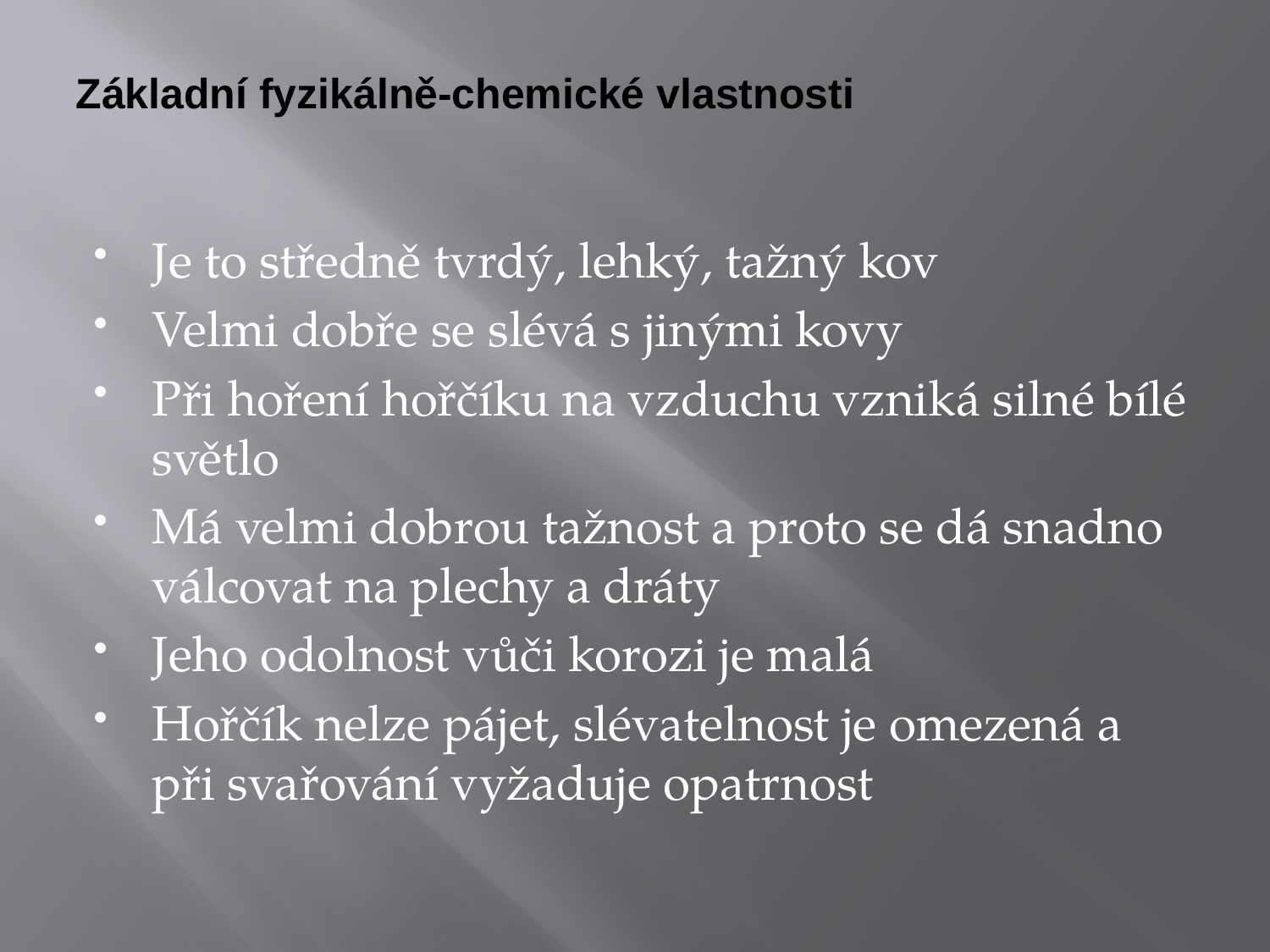

# Základní fyzikálně-chemické vlastnosti
Je to středně tvrdý, lehký, tažný kov
Velmi dobře se slévá s jinými kovy
Při hoření hořčíku na vzduchu vzniká silné bílé světlo
Má velmi dobrou tažnost a proto se dá snadno válcovat na plechy a dráty
Jeho odolnost vůči korozi je malá
Hořčík nelze pájet, slévatelnost je omezená a při svařování vyžaduje opatrnost